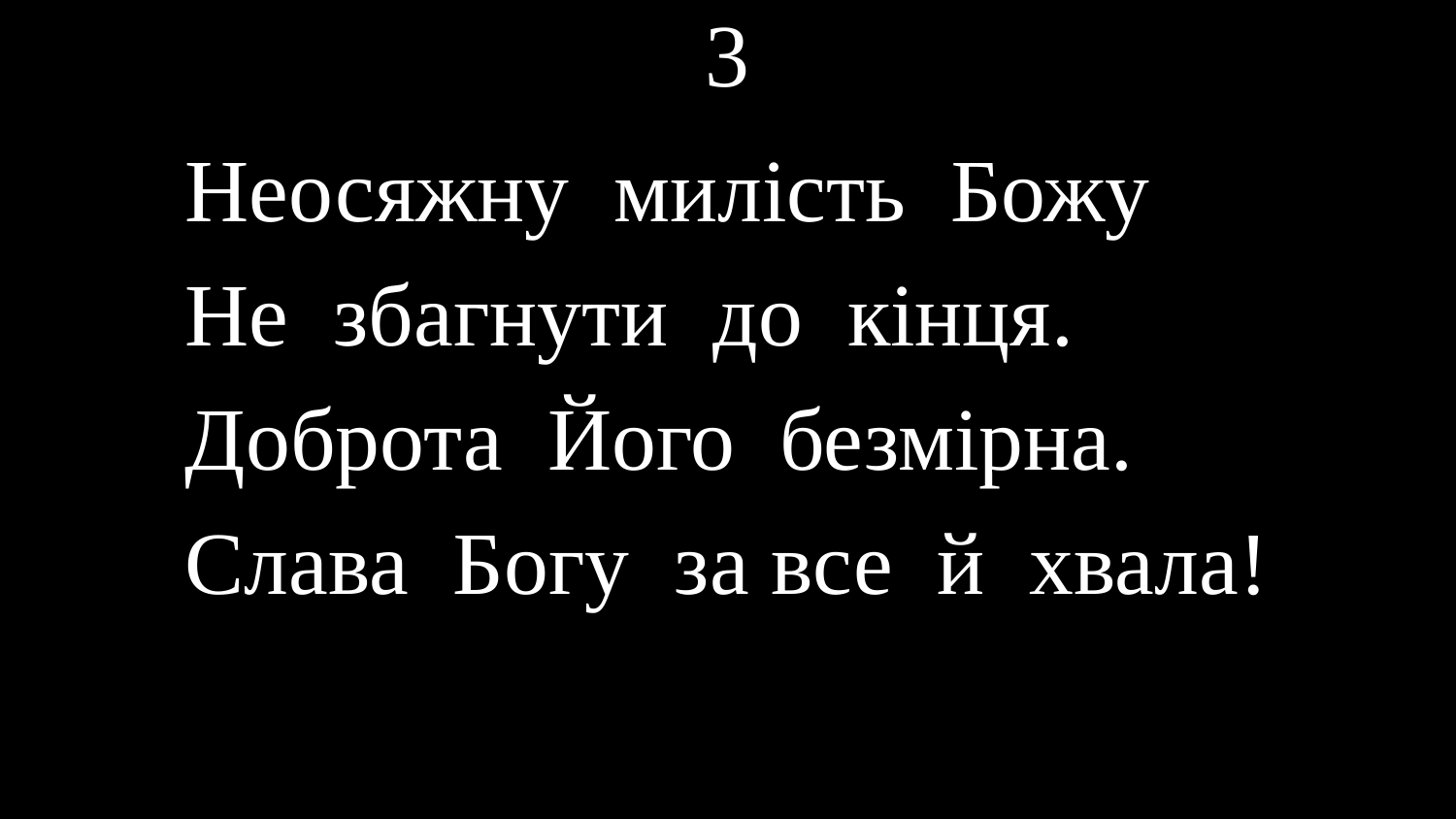

# 3
Неосяжну  милість  Божу
Не  збагнути  до  кінця.
Доброта  Його  безмірна.
Слава  Богу  за все  й  хвала!